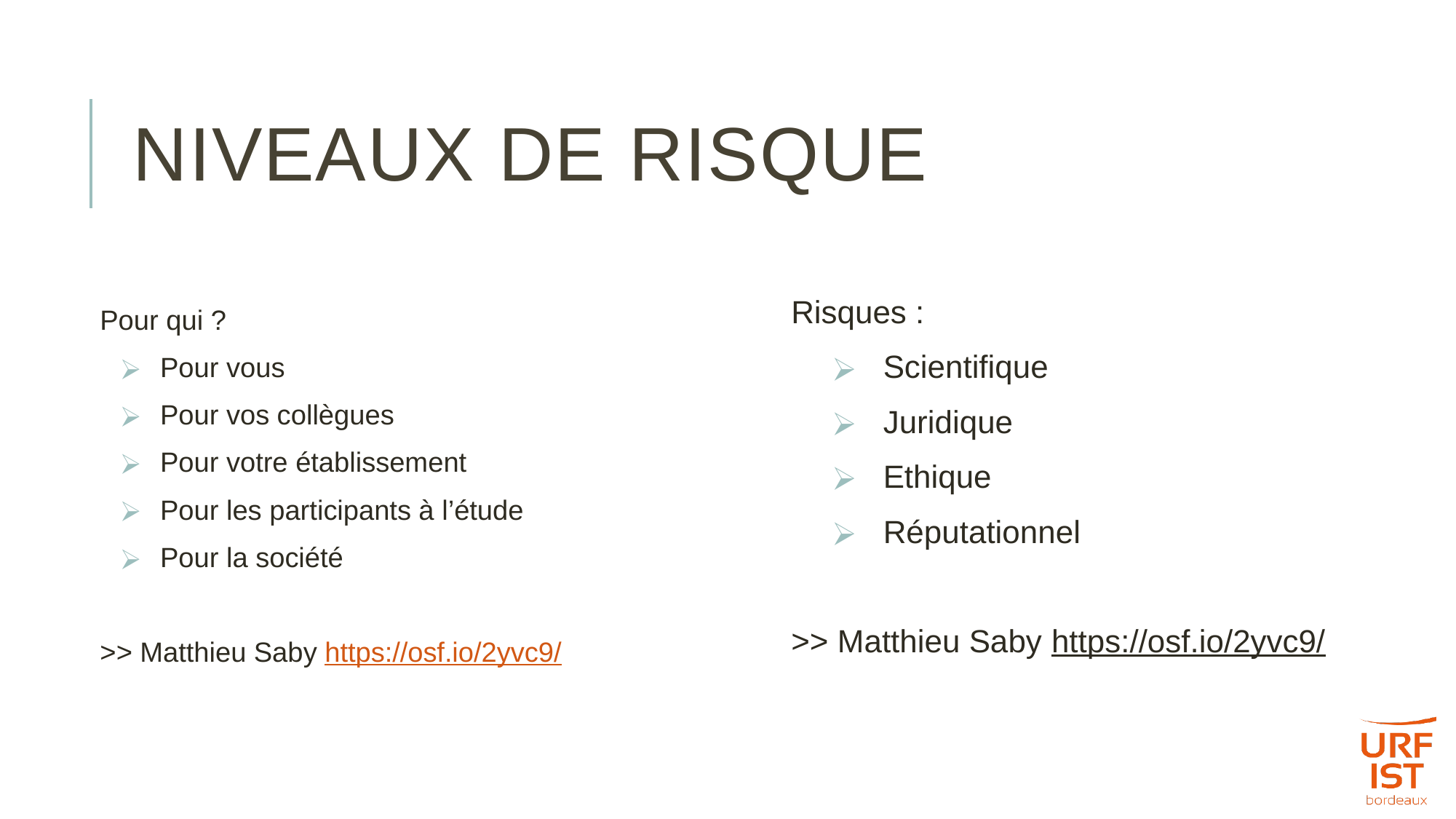

# NIVEAUX DE RISQUE
Risques :
Scientifique
Juridique
Ethique
Réputationnel

>> Matthieu Saby https://osf.io/2yvc9/

Pour qui ?
Pour vous
Pour vos collègues
Pour votre établissement
Pour les participants à l’étude
Pour la société

>> Matthieu Saby https://osf.io/2yvc9/